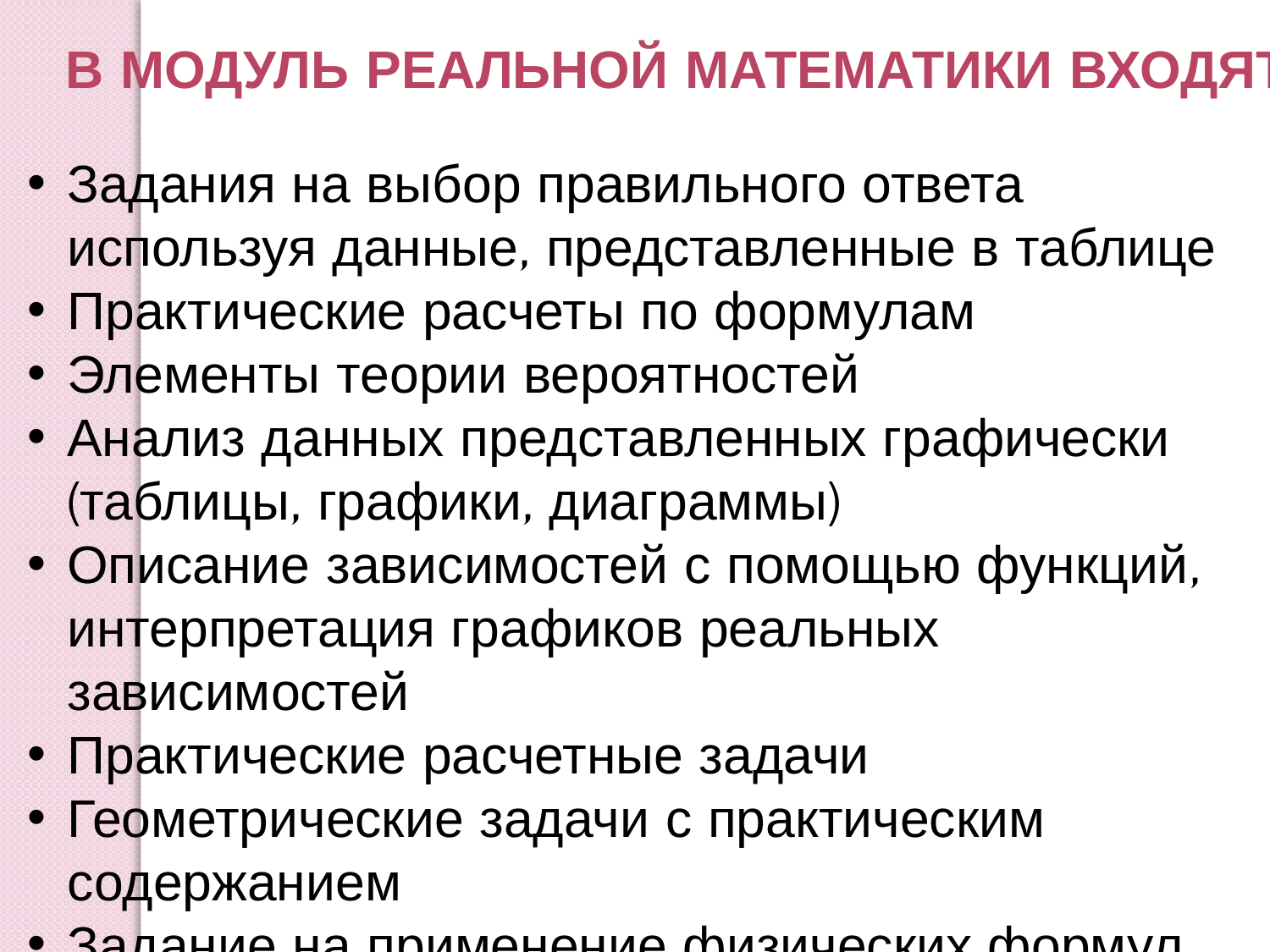

В модуль реальной математики входят:
Задания на выбор правильного ответа используя данные, представленные в таблице
Практические расчеты по формулам
Элементы теории вероятностей
Анализ данных представленных графически (таблицы, графики, диаграммы)
Описание зависимостей с помощью функций, интерпретация графиков реальных зависимостей
Практические расчетные задачи
Геометрические задачи с практическим содержанием
Задание на применение физических формул